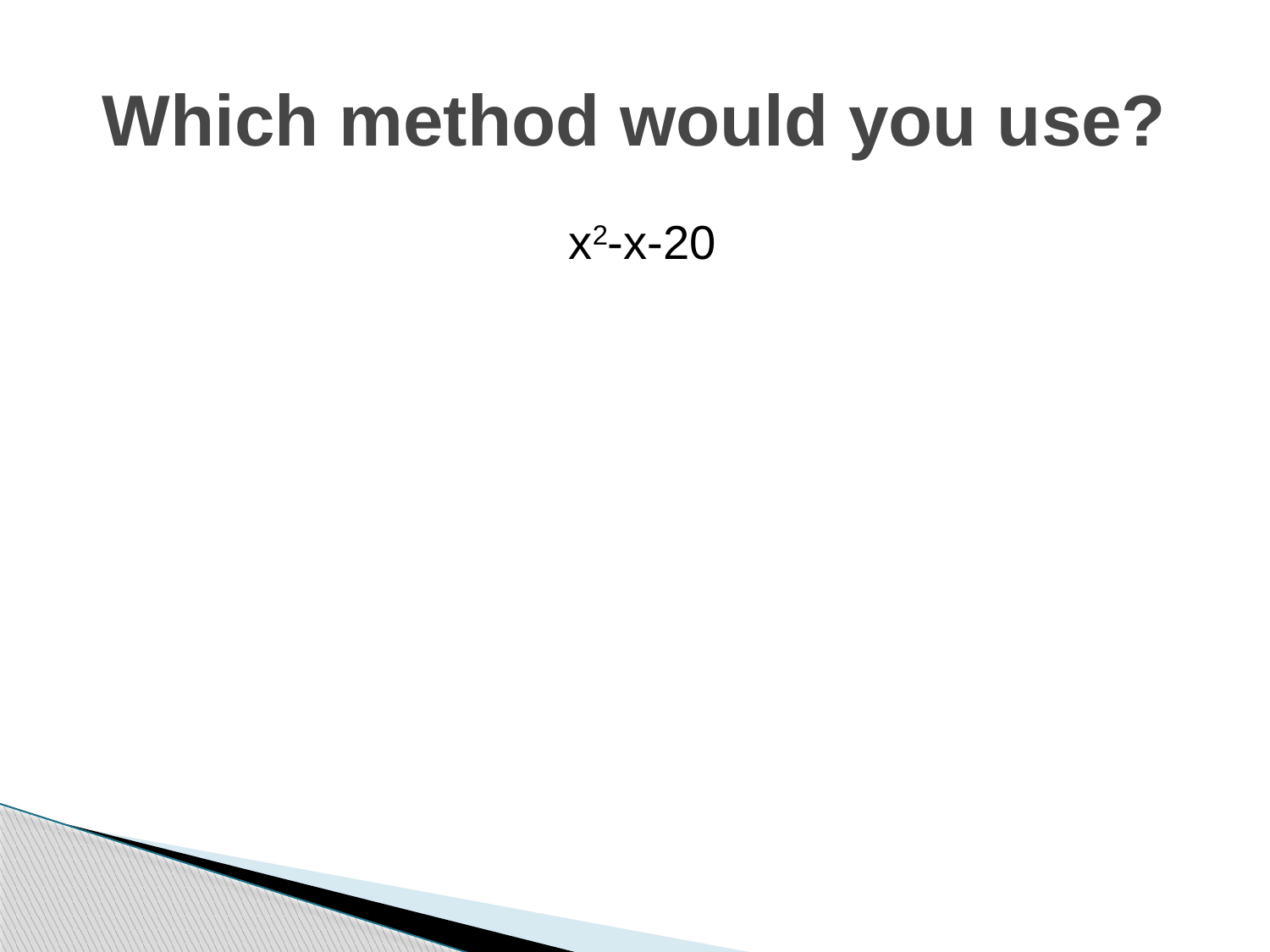

# Which method would you use?
x2-x-20